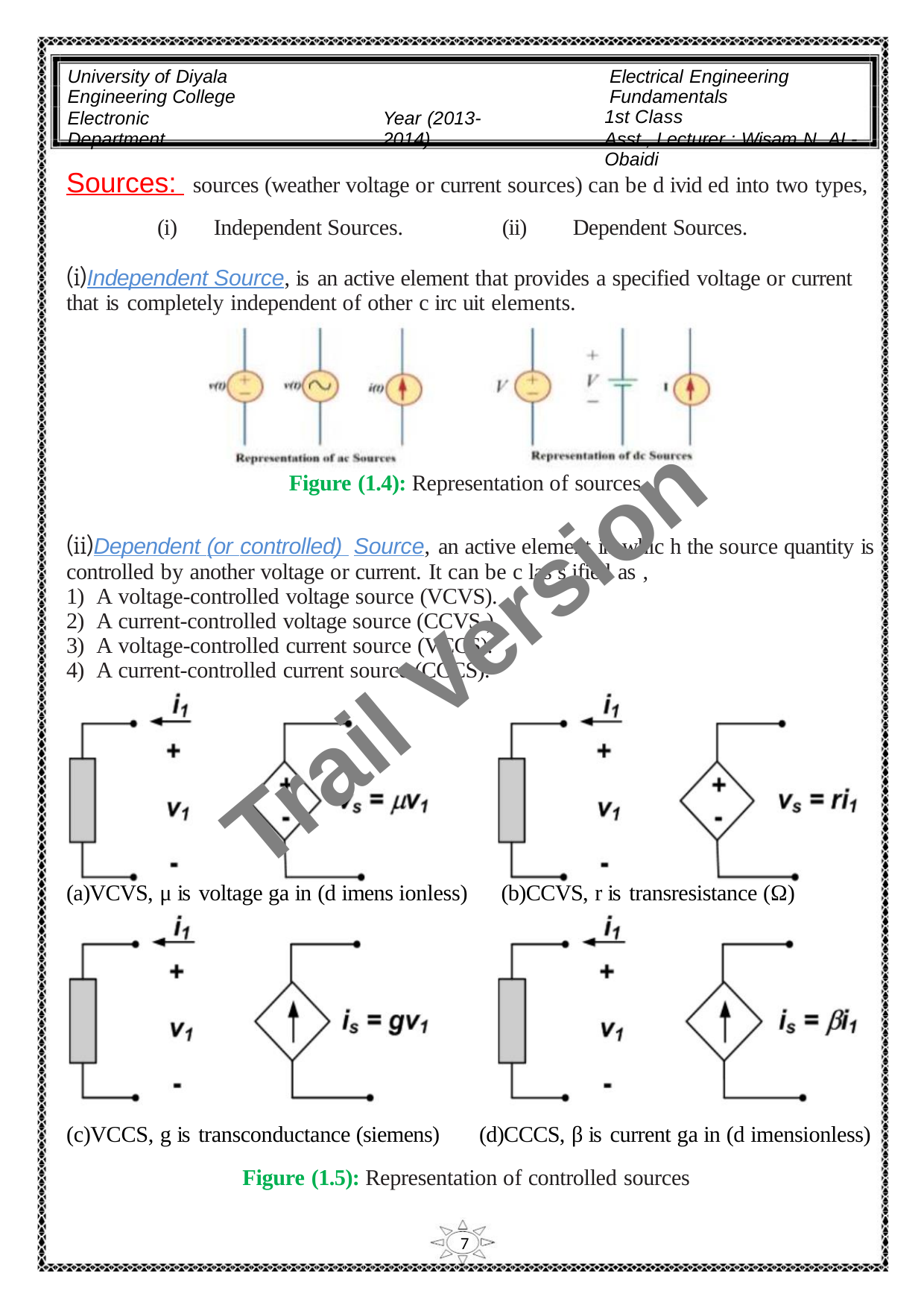

University of Diyala
Engineering College
Electronic Department
Electrical Engineering Fundamentals
1st Class
Asst., Lecturer : Wisam N. AL-Obaidi
Year (2013-2014)
Sources:  sources (weather voltage or current sources) can be d ivid ed into two types,
(i) Independent Sources. (ii) Dependent Sources.
(i)Independent Source, is an active element that provides a specified voltage or current
that is completely independent of other c irc uit elements.
Figure (1.4): Representation of sources
(ii)Dependent (or controlled) Source, an active element in whic h the source quantity is
controlled by another voltage or current. It can be c las s ified as ,
1) A voltage-controlled voltage source (VCVS).
2) A current-controlled voltage source (CCVS ).
3) A voltage-controlled current source (VCCS).
4) A current-controlled current source (CCCS).
Trail Version
Trail Version
Trail Version
Trail Version
Trail Version
Trail Version
Trail Version
Trail Version
Trail Version
Trail Version
Trail Version
Trail Version
Trail Version
(a)VCVS, μ is voltage ga in (d imens ionless)
(b)CCVS, r is transresistance (Ω)
(c)VCCS, g is transconductance (siemens)
(d)CCCS, β is current ga in (d imensionless)
Figure (1.5): Representation of controlled sources
7